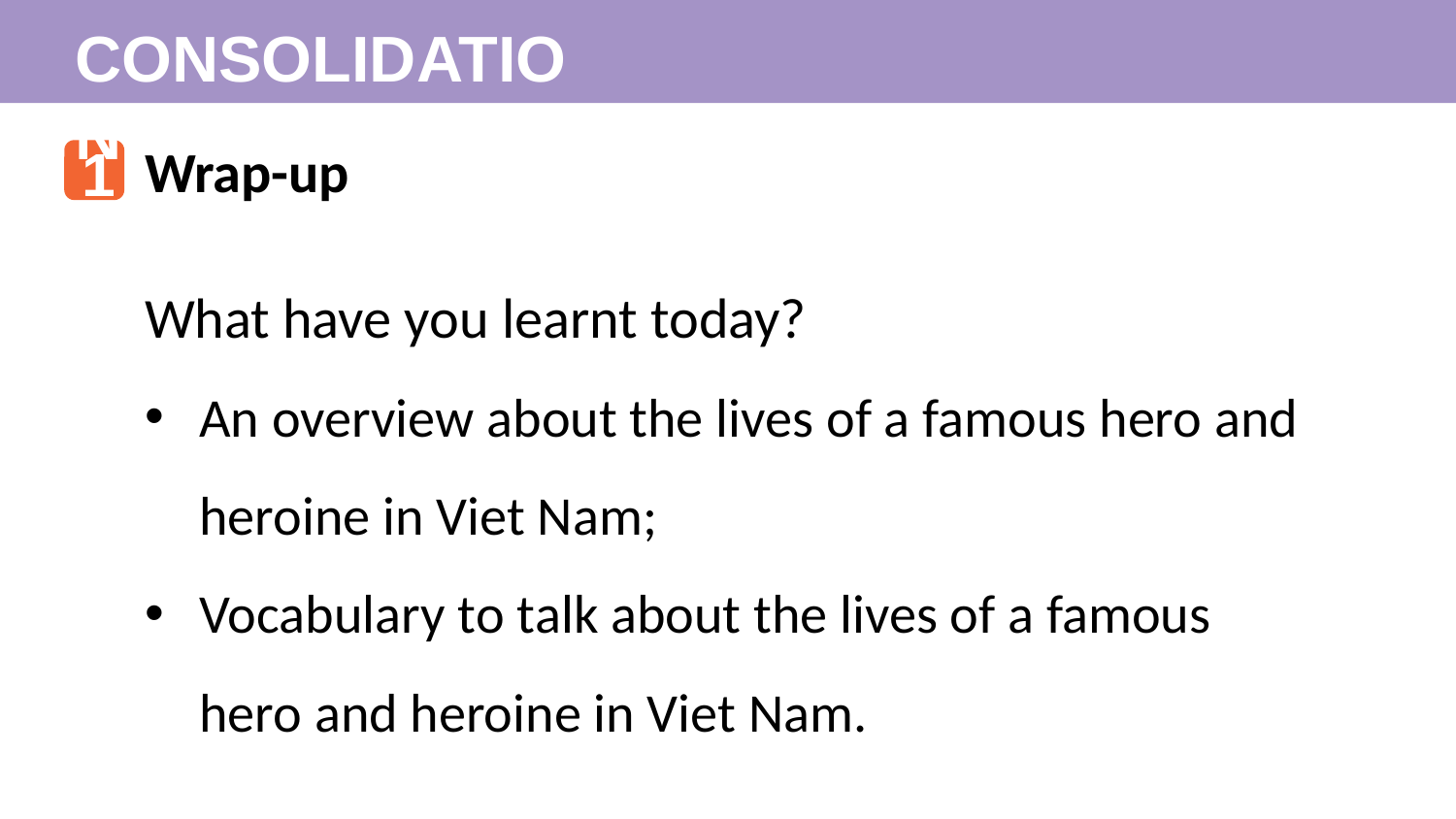

CONSOLIDATION
1
Wrap-up

What have you learnt today?
An overview about the lives of a famous hero and heroine in Viet Nam;
Vocabulary to talk about the lives of a famous hero and heroine in Viet Nam.